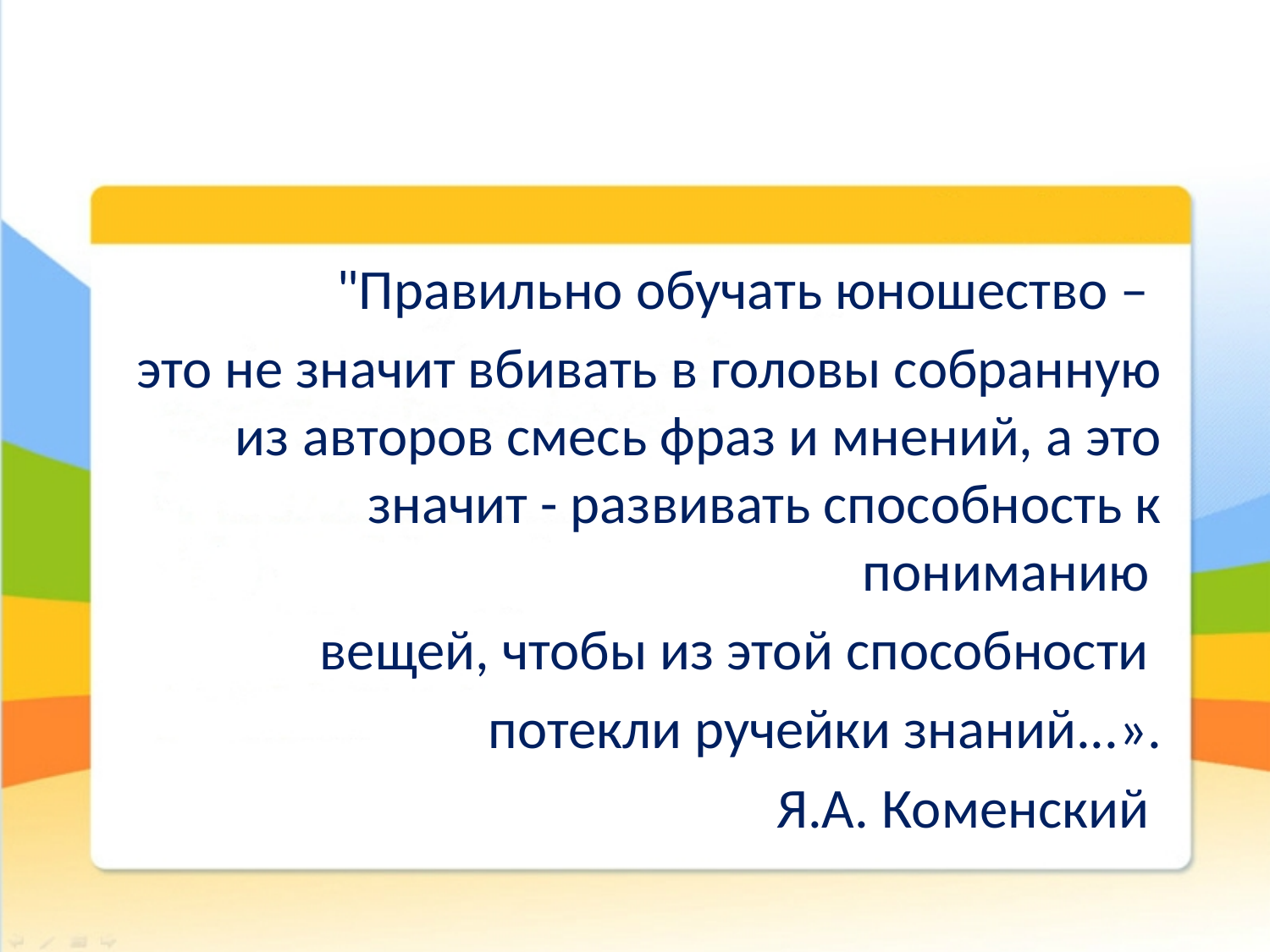

#
"Правильно обучать юношество –
это не значит вбивать в головы собранную из авторов смесь фраз и мнений, а это значит - развивать способность к пониманию
вещей, чтобы из этой способности
потекли ручейки знаний...».
 Я.А. Коменский